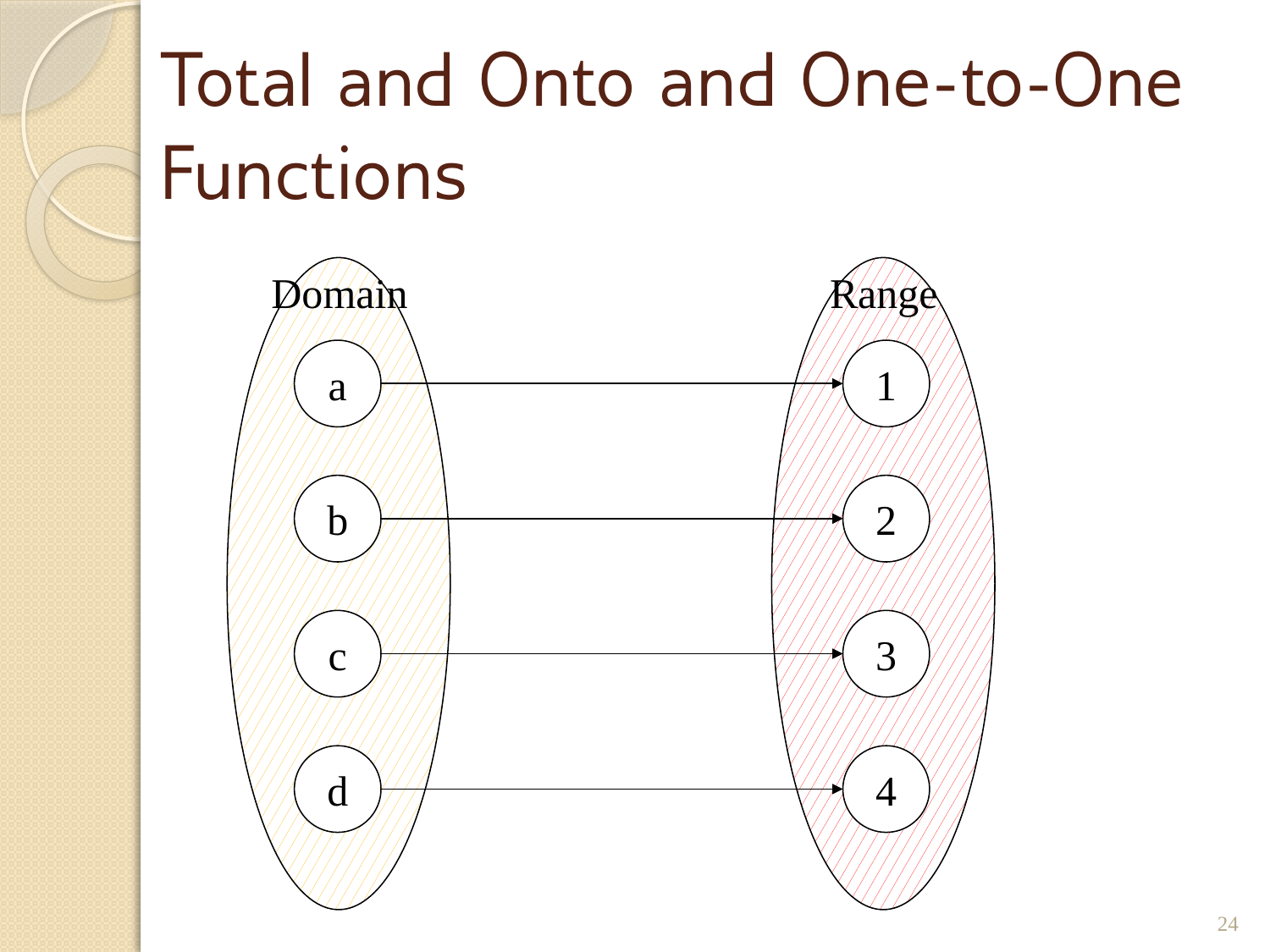

# Total and Onto and One-to-One Functions

Domain
Range
a
1
b
2
c
3
d
4
24